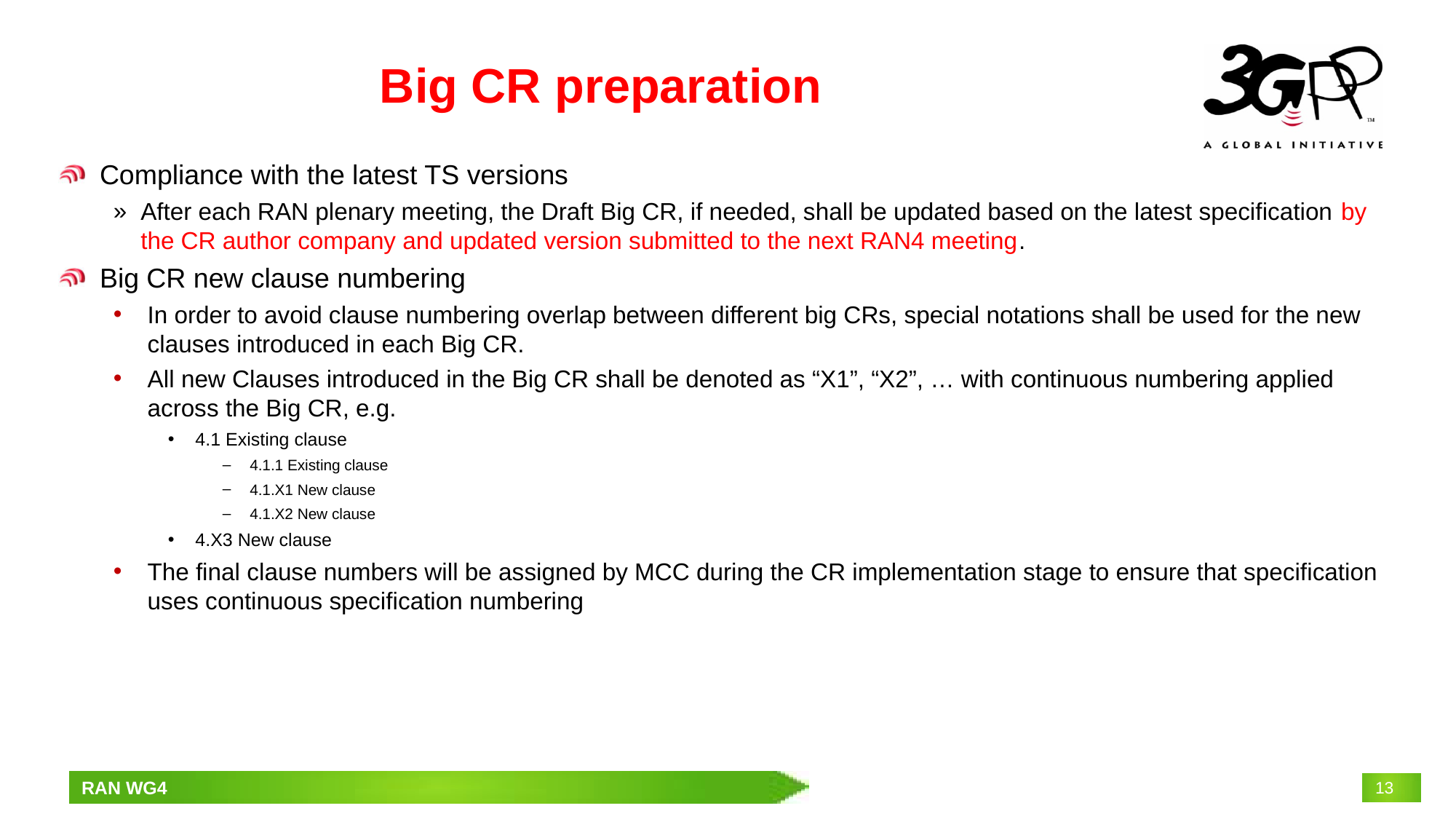

# Big CR preparation
Compliance with the latest TS versions
After each RAN plenary meeting, the Draft Big CR, if needed, shall be updated based on the latest specification by the CR author company and updated version submitted to the next RAN4 meeting.
Big CR new clause numbering
In order to avoid clause numbering overlap between different big CRs, special notations shall be used for the new clauses introduced in each Big CR.
All new Clauses introduced in the Big CR shall be denoted as “X1”, “X2”, … with continuous numbering applied across the Big CR, e.g.
4.1 Existing clause
4.1.1 Existing clause
4.1.X1 New clause
4.1.X2 New clause
4.X3 New clause
The final clause numbers will be assigned by MCC during the CR implementation stage to ensure that specification uses continuous specification numbering